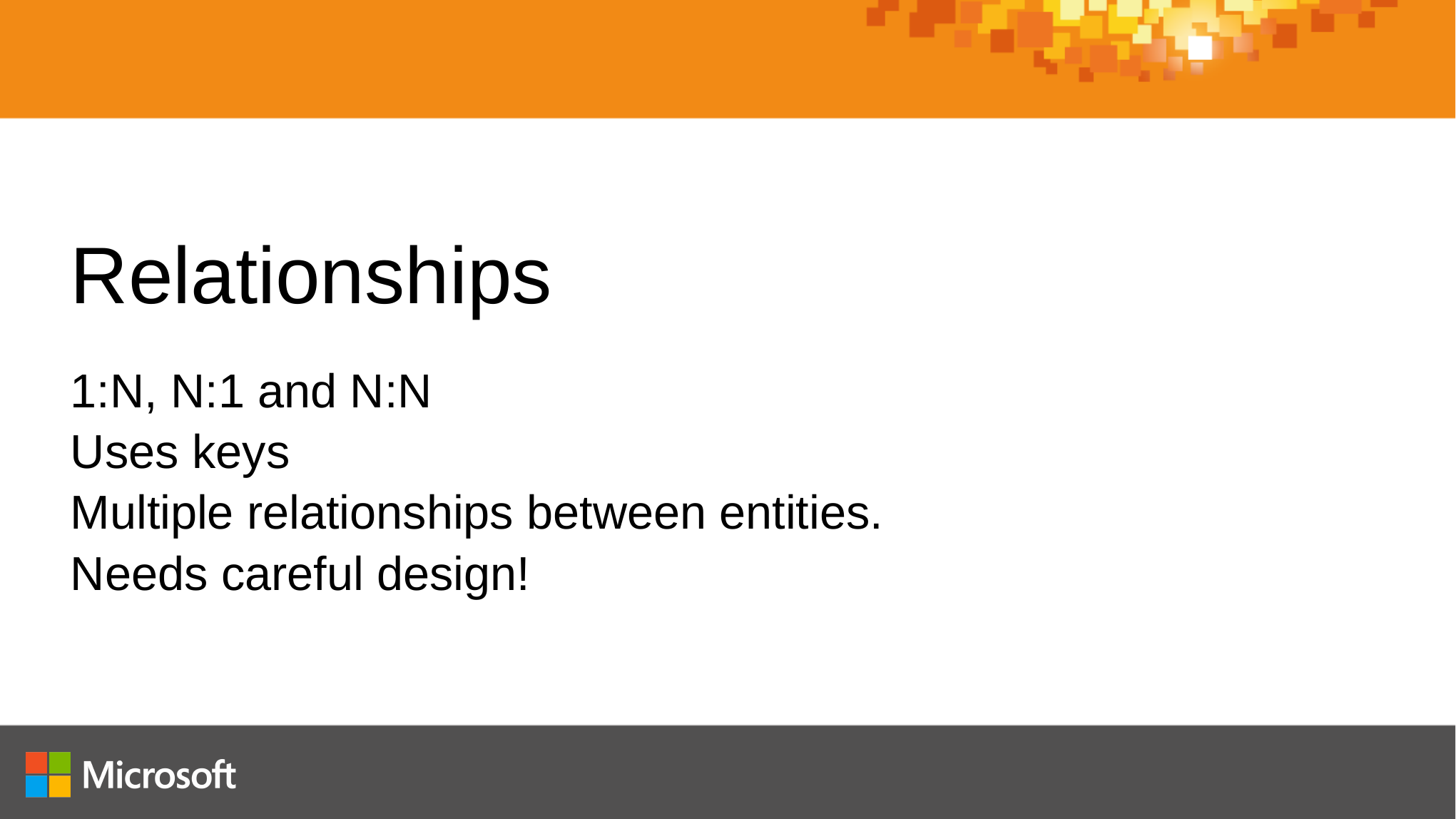

Relationships
1:N, N:1 and N:N
Uses keys
Multiple relationships between entities.
Needs careful design!